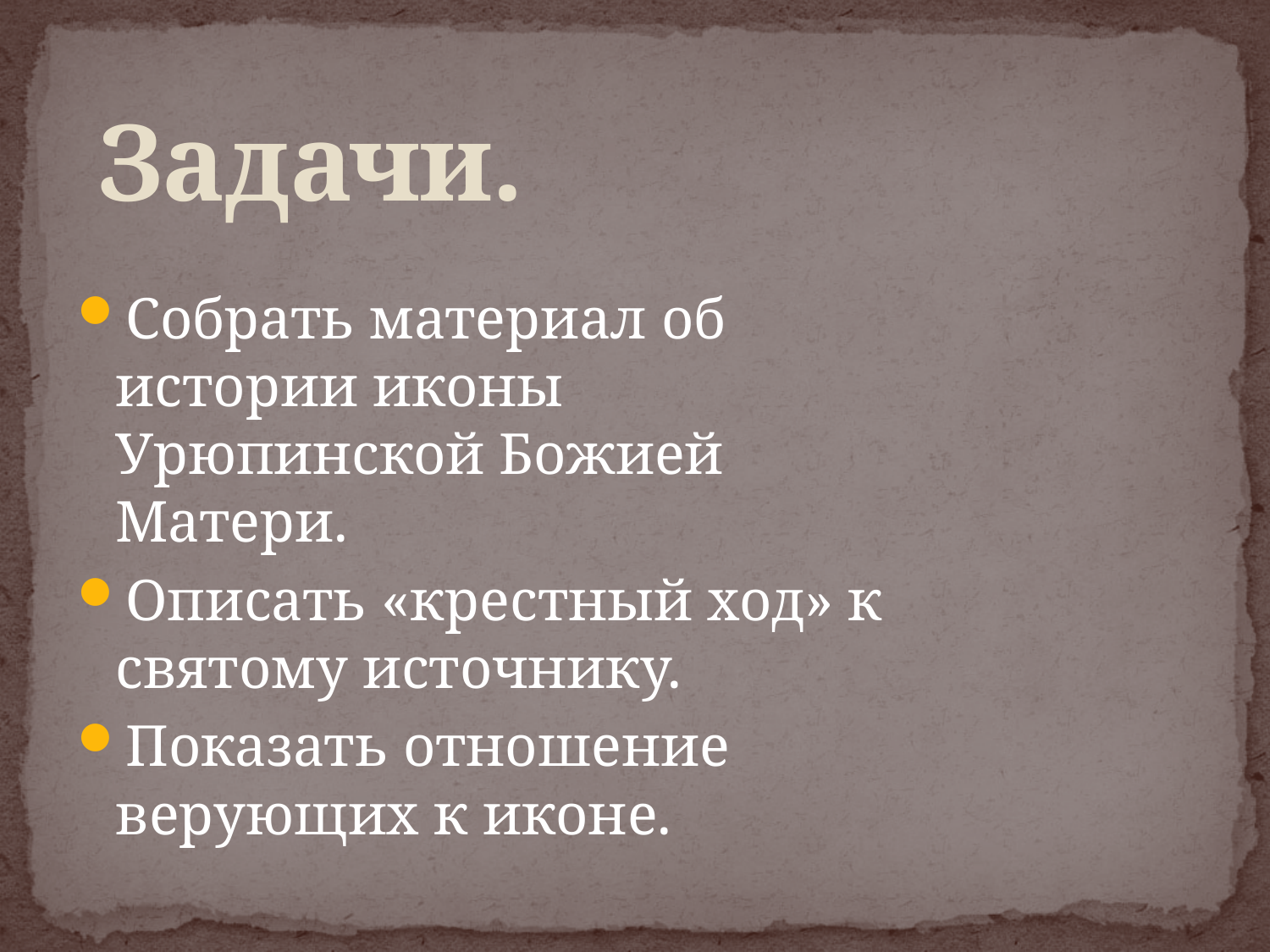

# Задачи.
Собрать материал об истории иконы Урюпинской Божией Матери.
Описать «крестный ход» к святому источнику.
Показать отношение верующих к иконе.